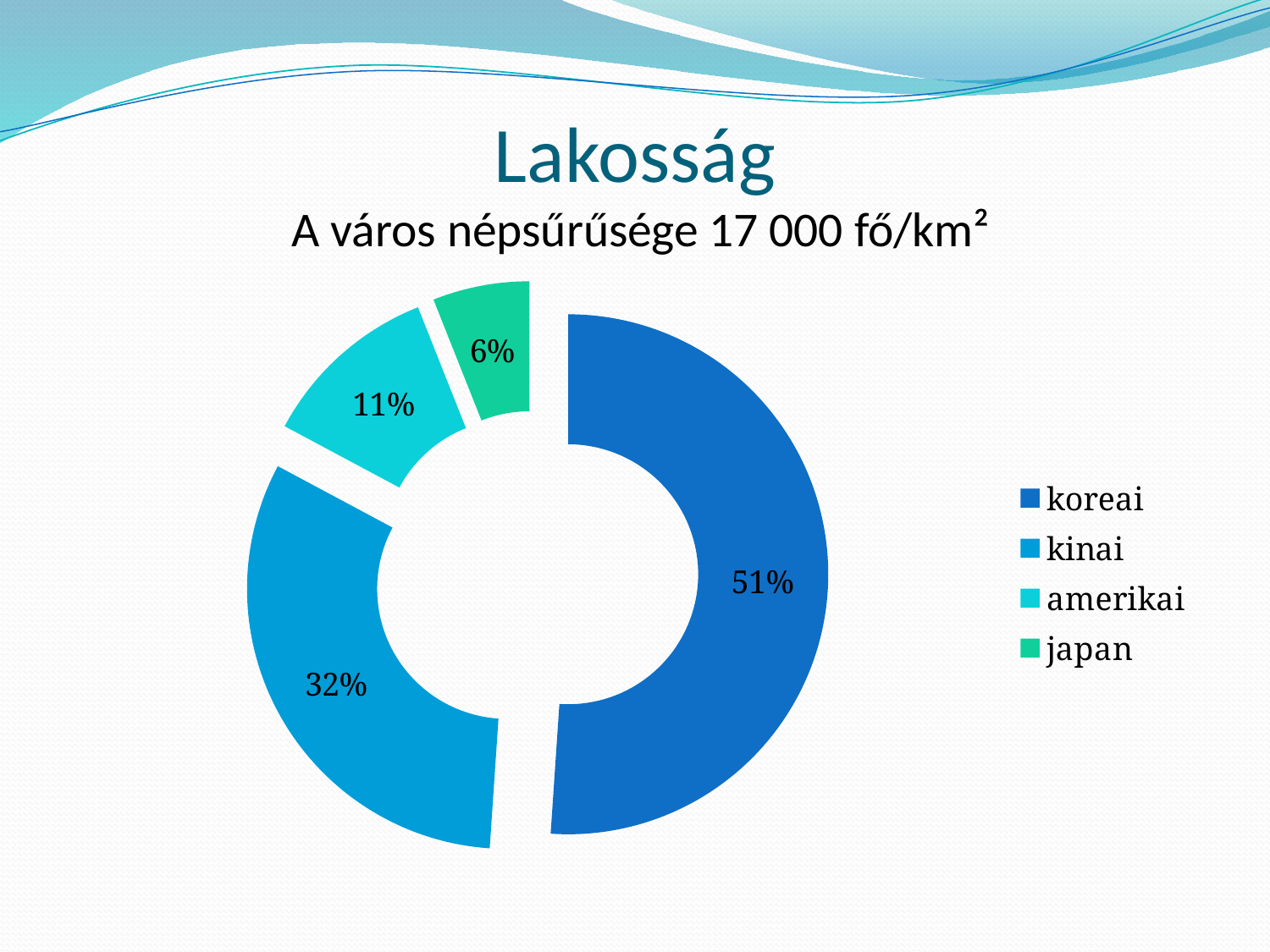

# Lakosság A város népsűrűsége 17 000 fő/km²

### Chart

| Category | lakossag |
|---|---|
| koreai | 52572.0 |
| kinai | 32687.0 |
| amerikai | 11484.0 |
| japan | 6195.0 |